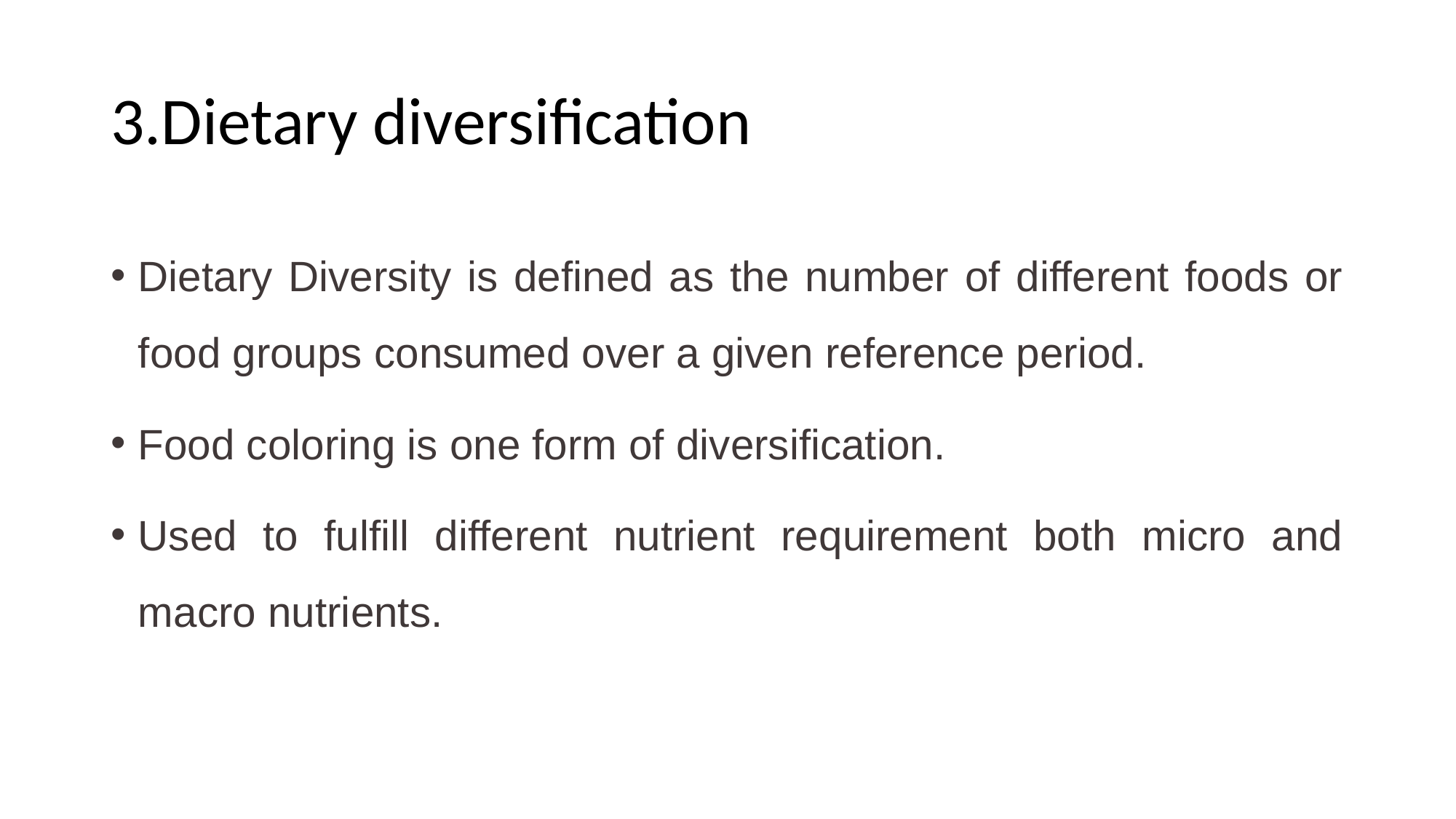

# 3.Dietary diversification
Dietary Diversity is defined as the number of different foods or food groups consumed over a given reference period.
Food coloring is one form of diversification.
Used to fulfill different nutrient requirement both micro and macro nutrients.
ayenew.n(bsc,fellow of mph human nutrtion)
34